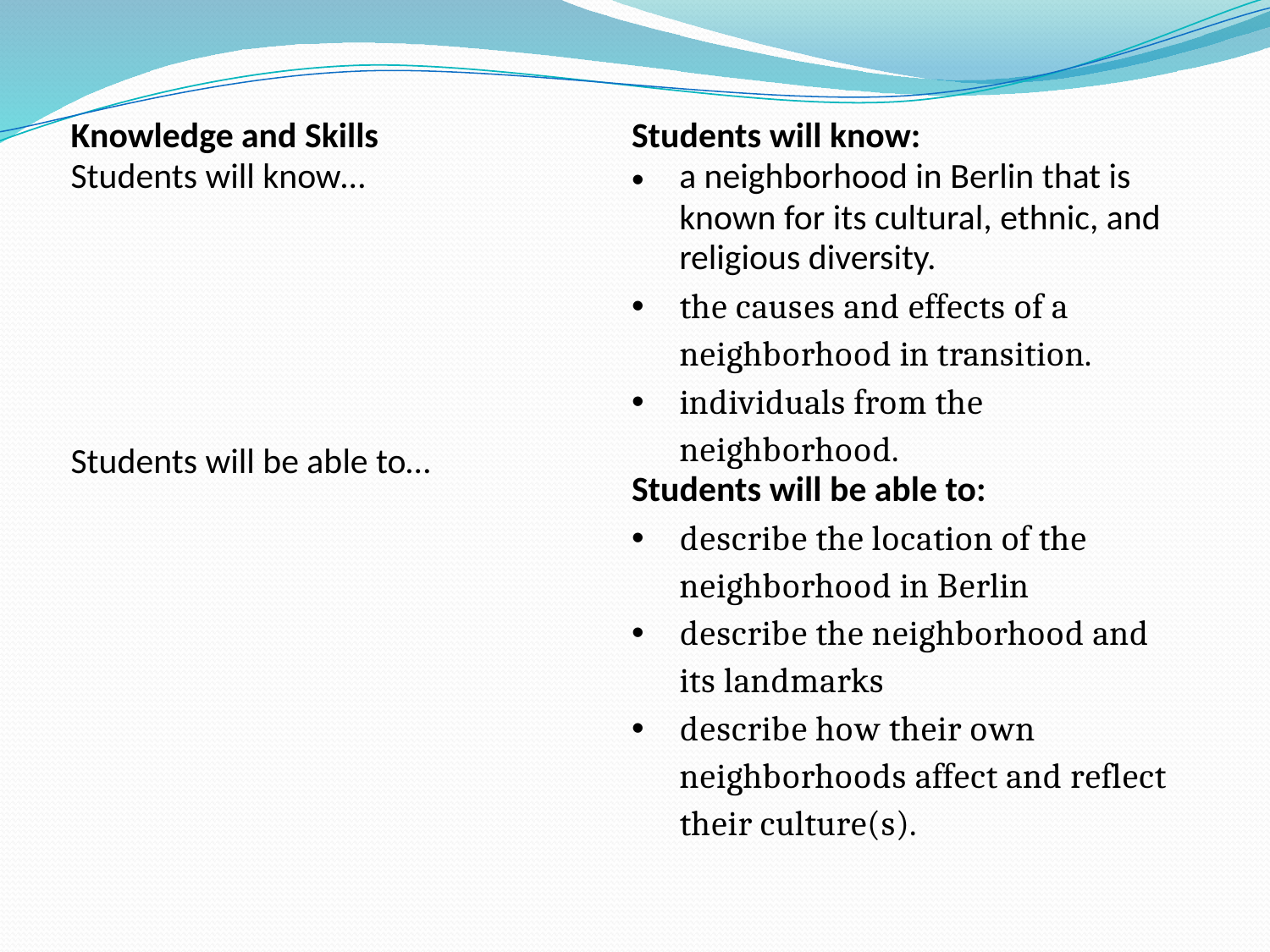

| Knowledge and Skills Students will know… Students will be able to… | Students will know: a neighborhood in Berlin that is known for its cultural, ethnic, and religious diversity. the causes and effects of a neighborhood in transition. individuals from the neighborhood. Students will be able to: describe the location of the neighborhood in Berlin describe the neighborhood and its landmarks describe how their own neighborhoods affect and reflect their culture(s). |
| --- | --- |